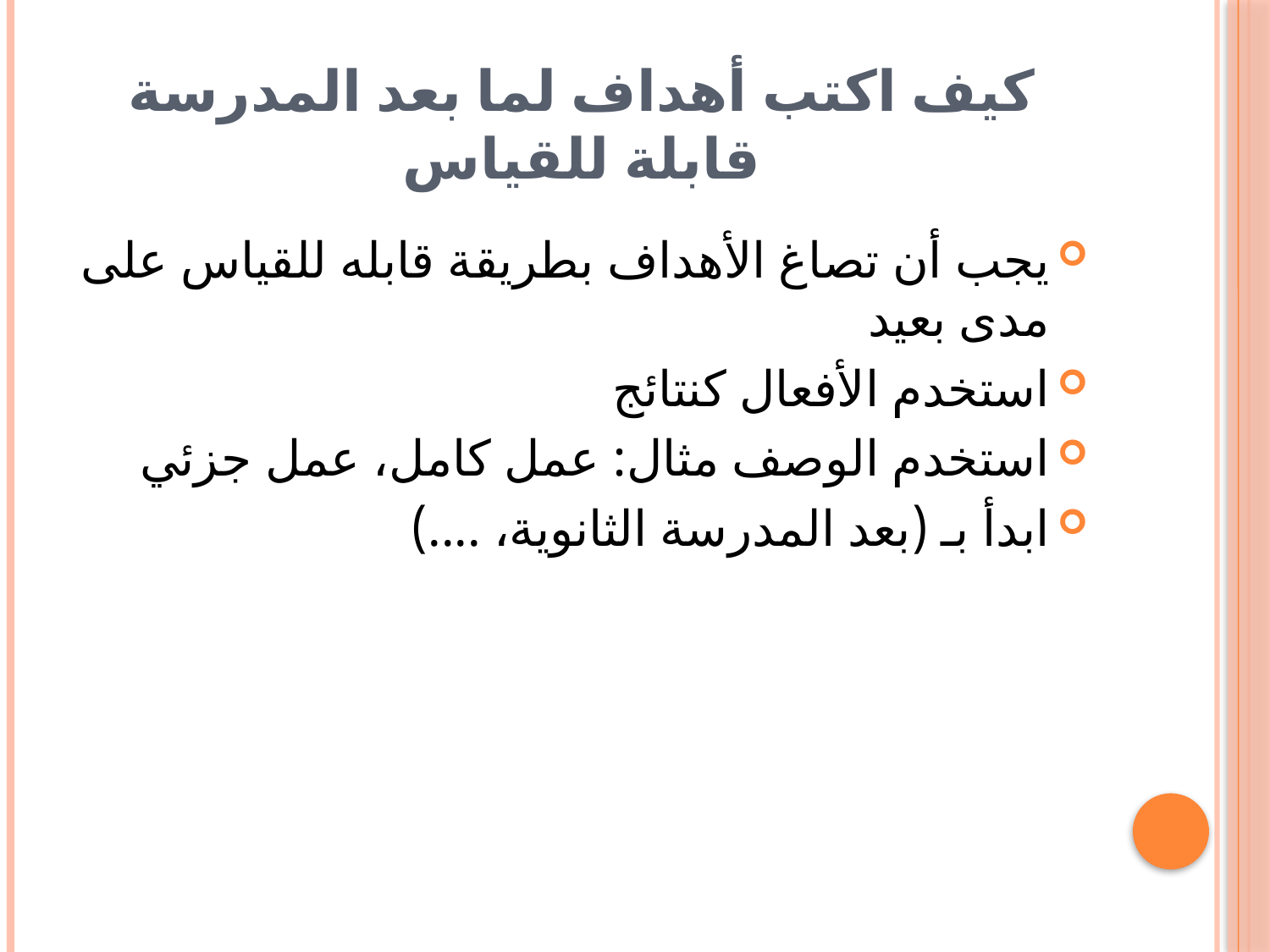

# كيف اكتب أهداف لما بعد المدرسة قابلة للقياس
يجب أن تصاغ الأهداف بطريقة قابله للقياس على مدى بعيد
استخدم الأفعال كنتائج
استخدم الوصف مثال: عمل كامل، عمل جزئي
ابدأ بـ (بعد المدرسة الثانوية، ....)